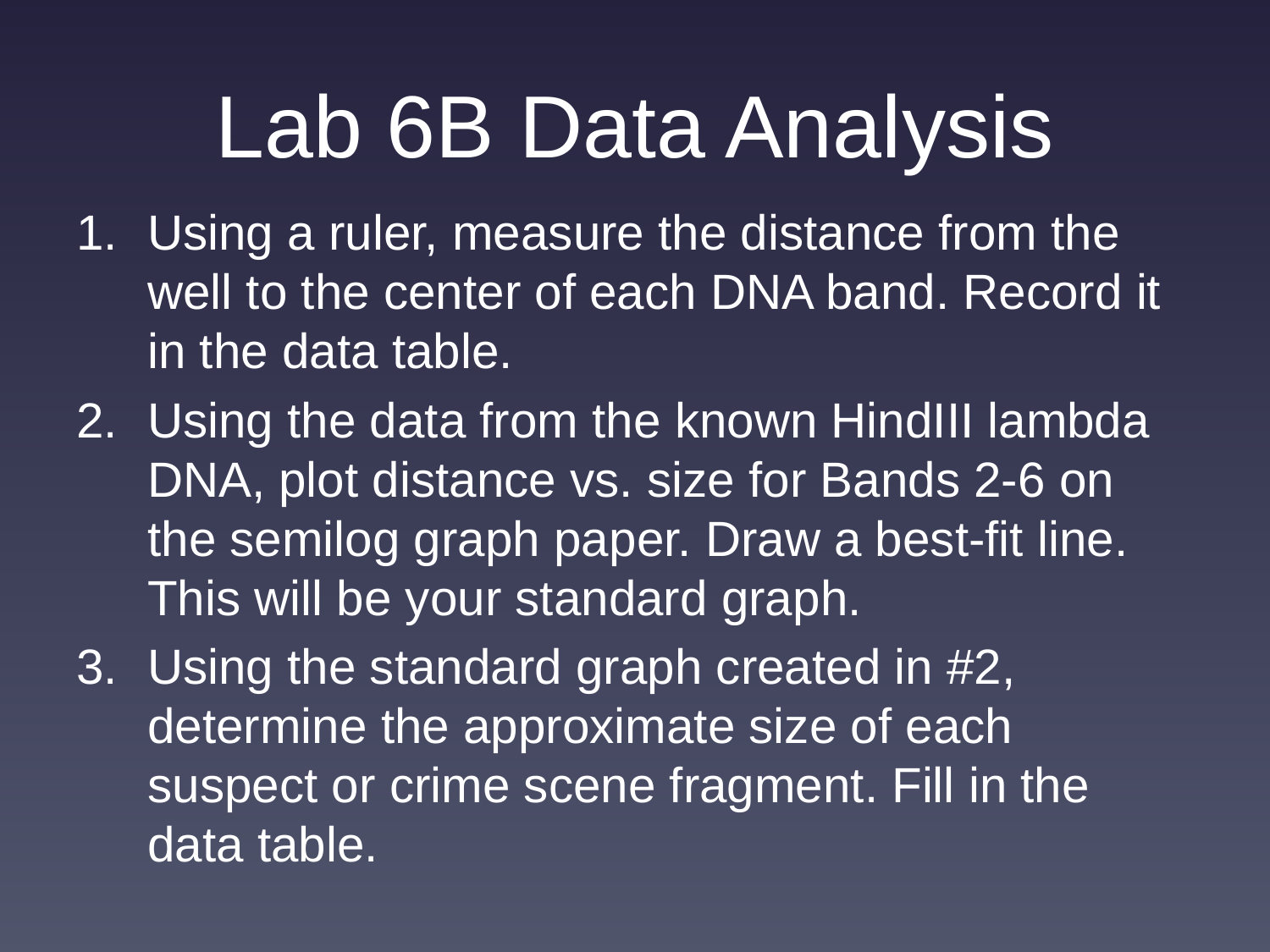

# Lab 6B Data Analysis
Using a ruler, measure the distance from the well to the center of each DNA band. Record it in the data table.
Using the data from the known HindIII lambda DNA, plot distance vs. size for Bands 2-6 on the semilog graph paper. Draw a best-fit line. This will be your standard graph.
Using the standard graph created in #2, determine the approximate size of each suspect or crime scene fragment. Fill in the data table.